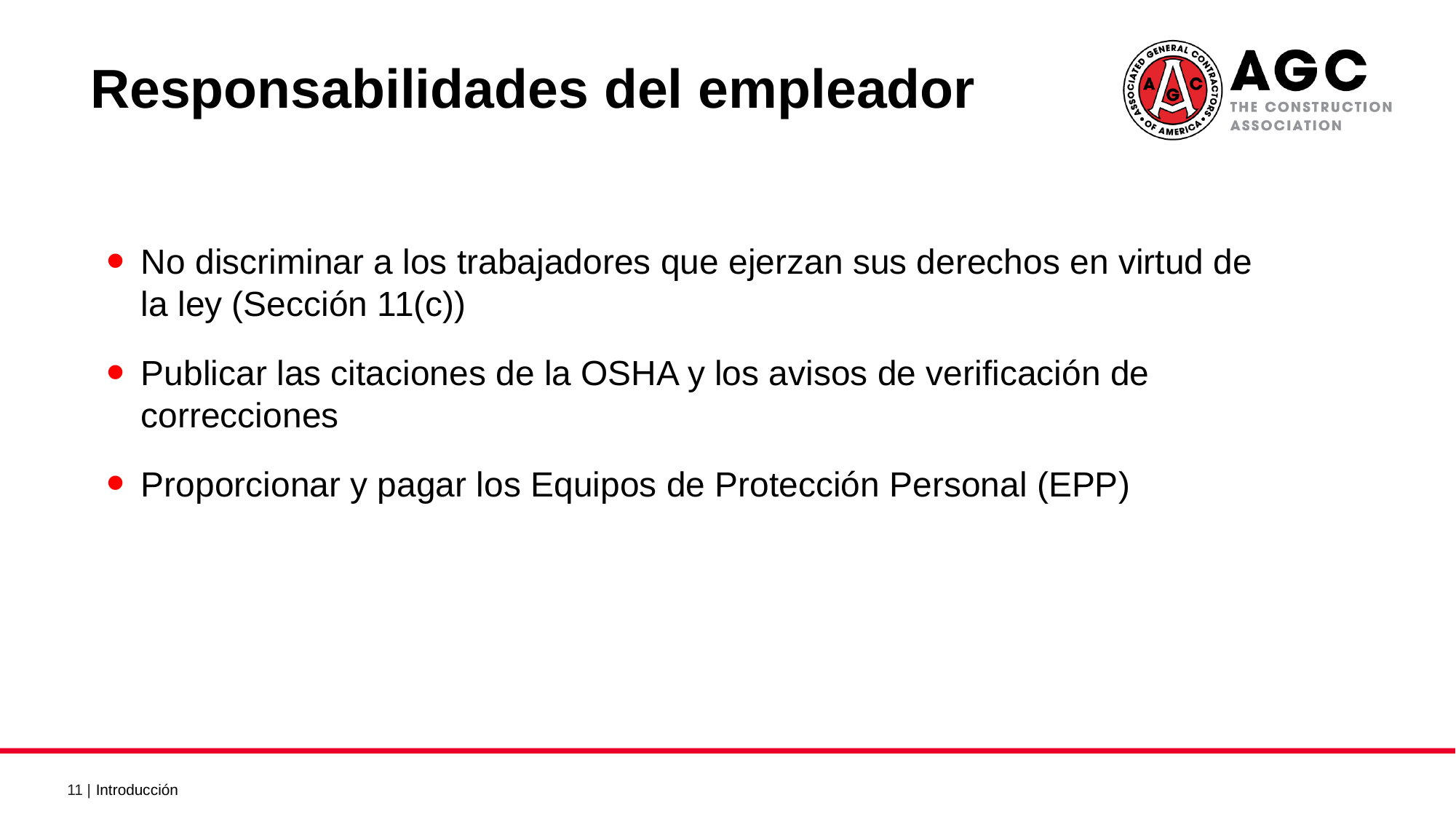

Responsabilidades del empleador 2
No discriminar a los trabajadores que ejerzan sus derechos en virtud de la ley (Sección 11(c))
Publicar las citaciones de la OSHA y los avisos de verificación de correcciones
Proporcionar y pagar los Equipos de Protección Personal (EPP)
Introducción